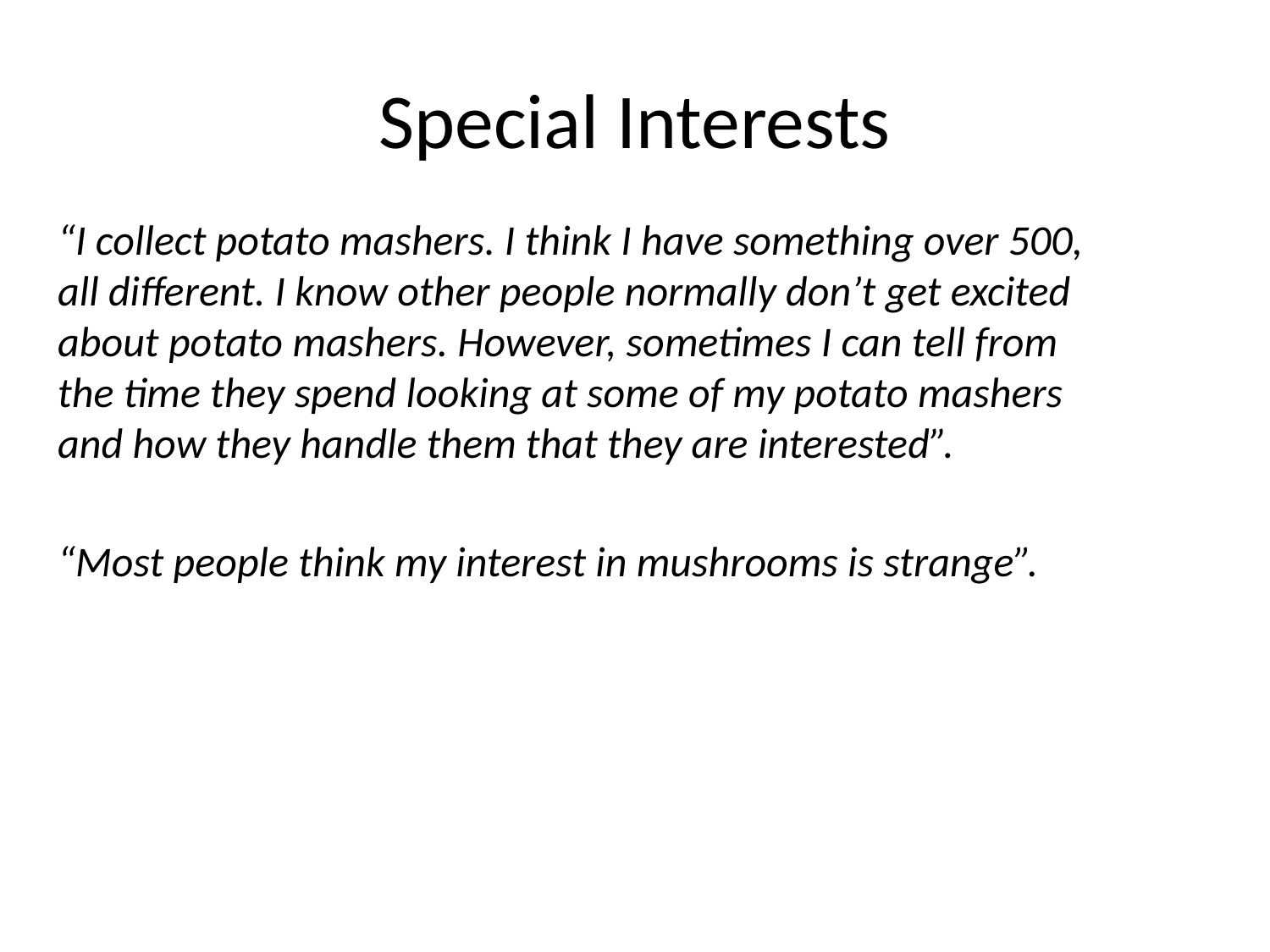

# Special Interests
“I collect potato mashers. I think I have something over 500, all different. I know other people normally don’t get excited about potato mashers. However, sometimes I can tell from the time they spend looking at some of my potato mashers and how they handle them that they are interested”.

“Most people think my interest in mushrooms is strange”.